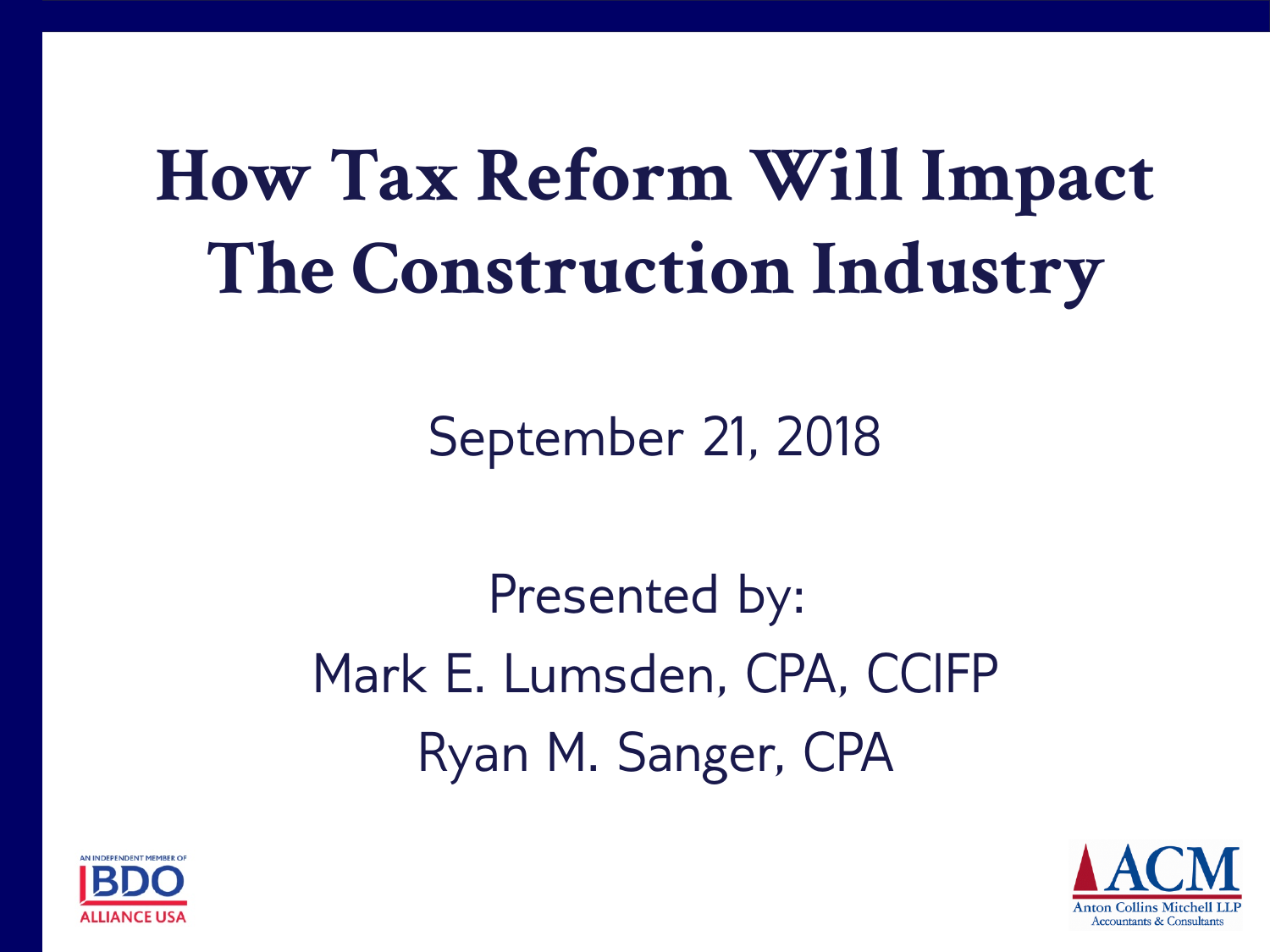

How Tax Reform Will Impact The Construction Industry

September 21, 2018

Presented by:
Mark E. Lumsden, CPA, CCIFP
Ryan M. Sanger, CPA